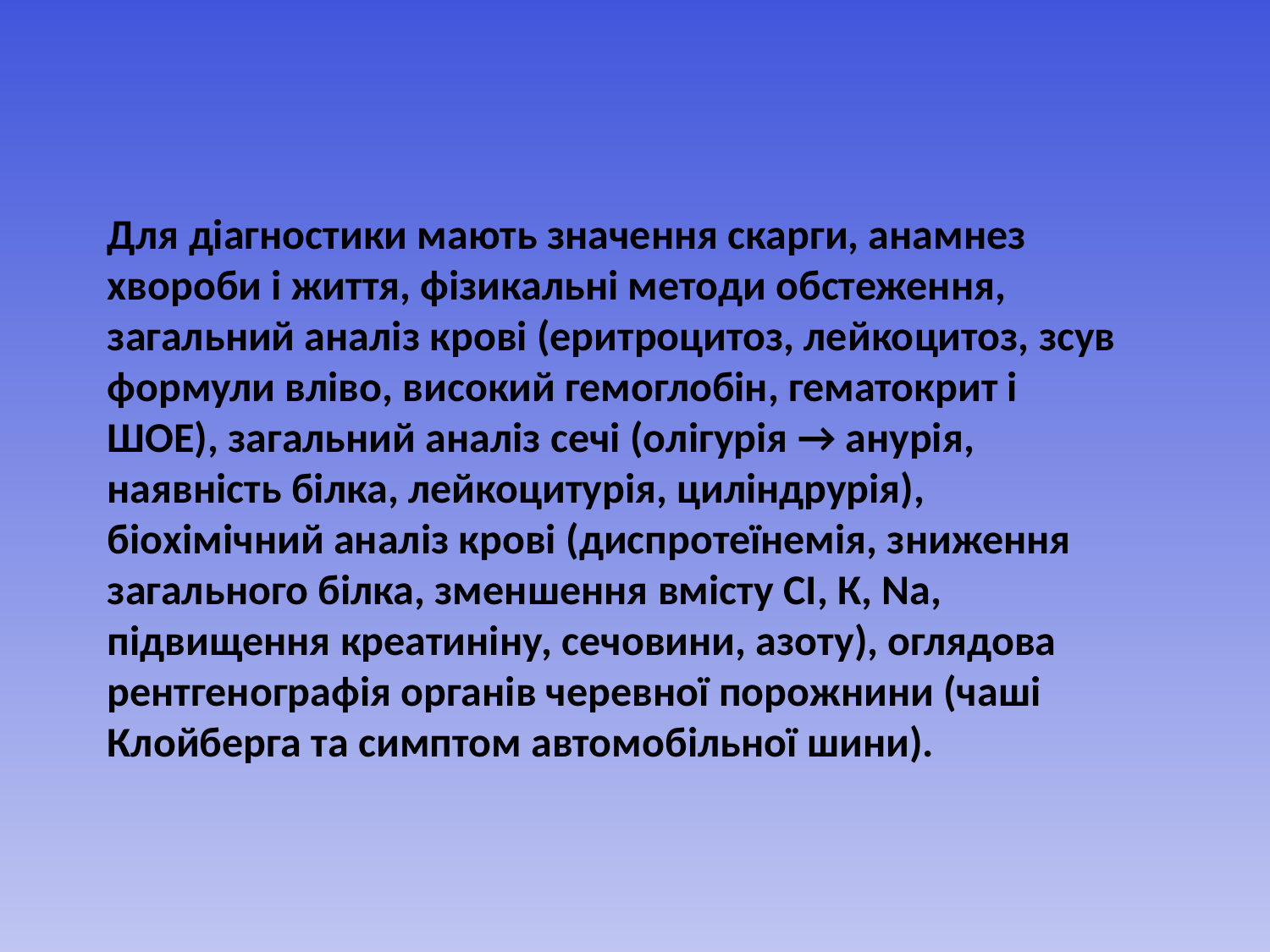

Для діагностики мають значення скарги, анамнез хвороби і життя, фізикальні методи обстеження, загальний аналіз крові (еритроцитоз, лейкоцитоз, зсув формули вліво, високий гемоглобін, гематокрит і ШОЕ), загальний аналіз сечі (олігурія → анурія, наявність білка, лейкоцитурія, циліндрурія), біохімічний аналіз крові (диспротеїнемія, зниження загального білка, зменшення вмісту СІ, К, Na, підвищення креатиніну, сечовини, азоту), оглядова рентгенографія органів черевної порожнини (чаші Клойберга та симптом автомобільної шини).